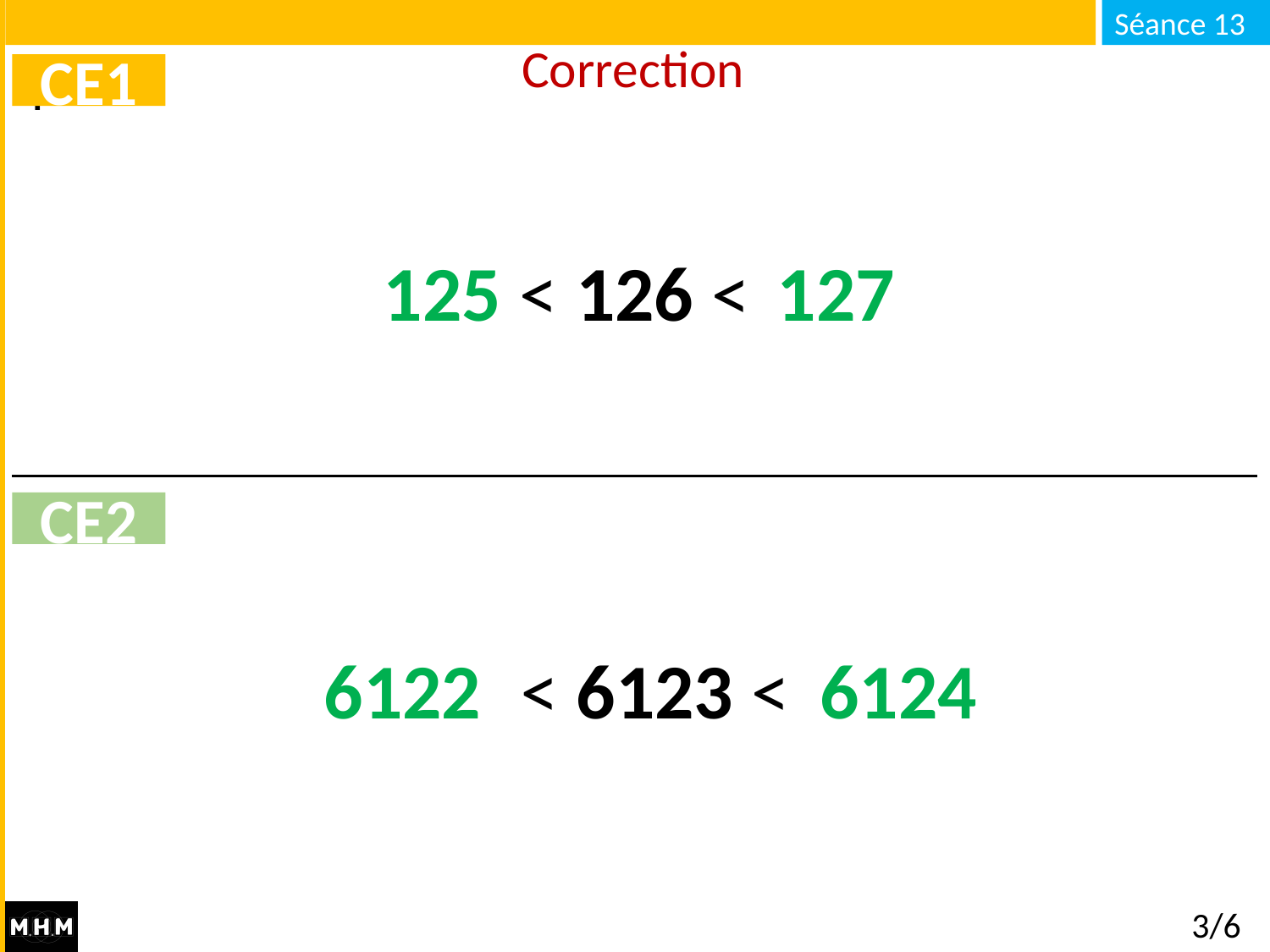

# Correction
CE1
125
127
… < 126 < …
CE2
6124
6122
… < 6123 < …
3/6